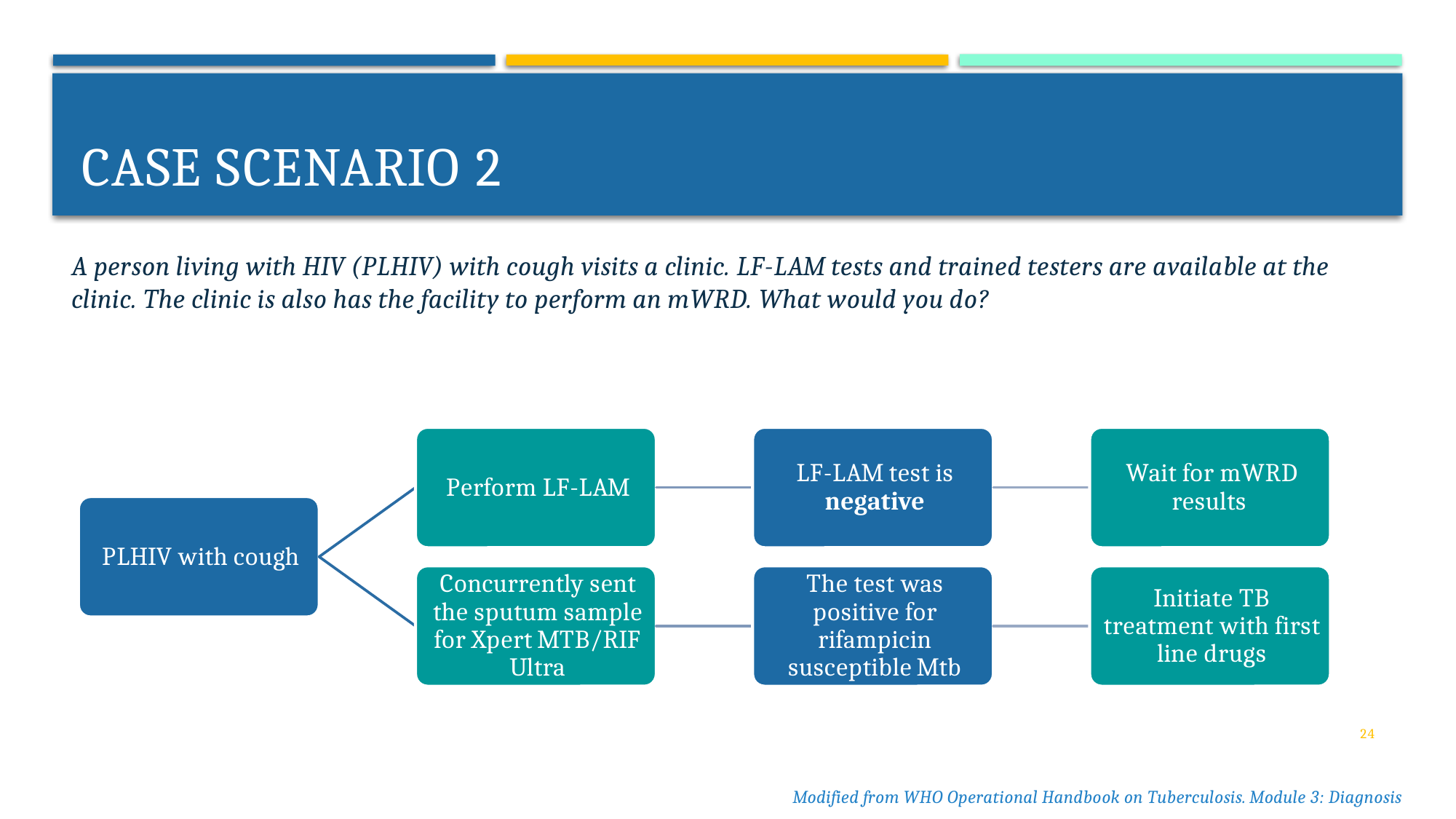

# Case scenario 2
A person living with HIV (PLHIV) with cough visits a clinic. LF-LAM tests and trained testers are available at the clinic. The clinic is also has the facility to perform an mWRD. What would you do?

PLHIV with cough

Perform LF-LAM

LF-LAM test is negative

Wait for mWRD results

Concurrently sent the sputum sample for Xpert MTB/RIF Ultra

The test was positive for rifampicin susceptible Mtb

Initiate TB treatment with first line drugs
24
Modified from WHO Operational Handbook on Tuberculosis. Module 3: Diagnosis